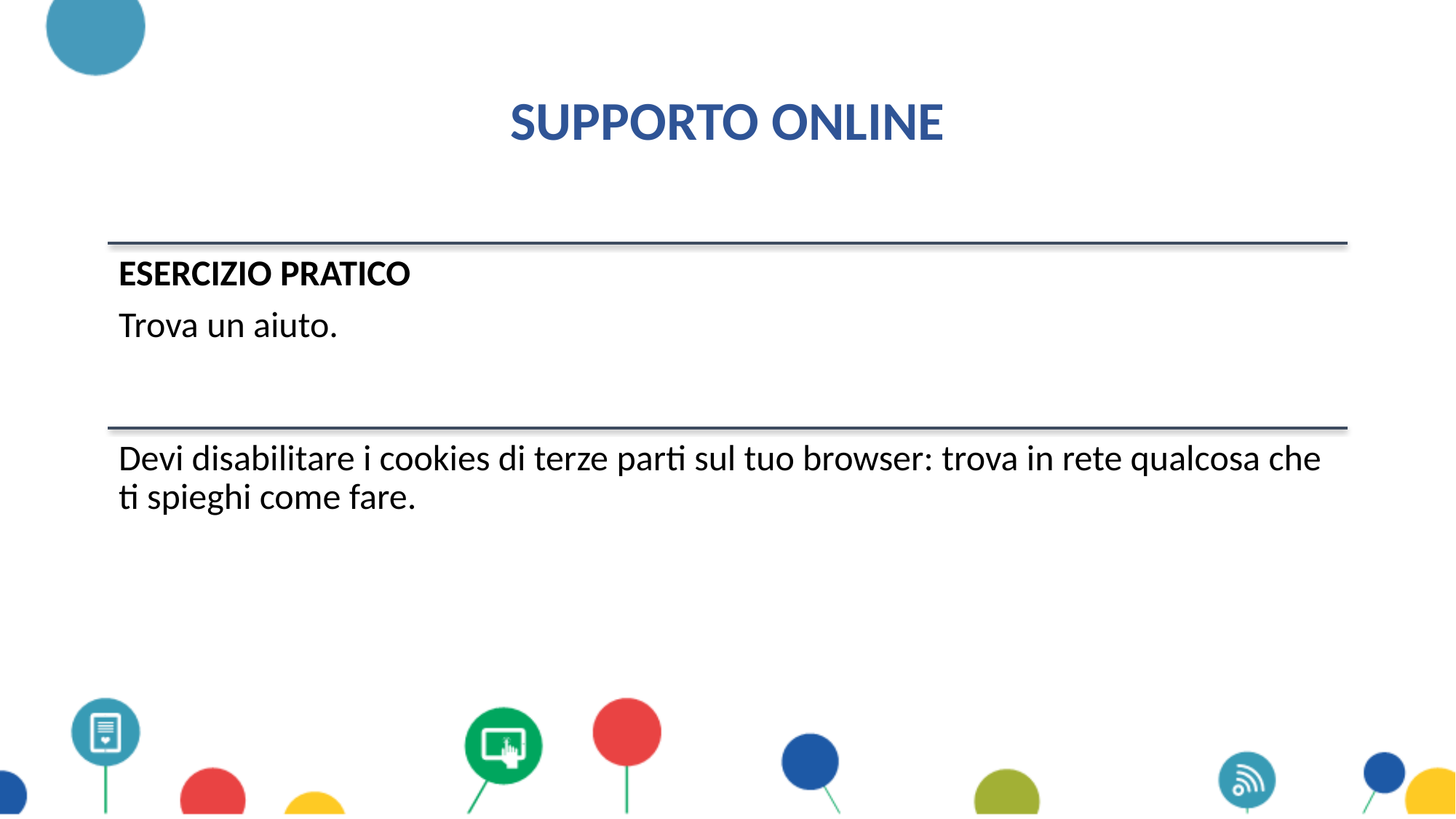

# Supporto online

ESERCIZIO PRATICO
Trova un aiuto.

Devi disabilitare i cookies di terze parti sul tuo browser: trova in rete qualcosa che ti spieghi come fare.